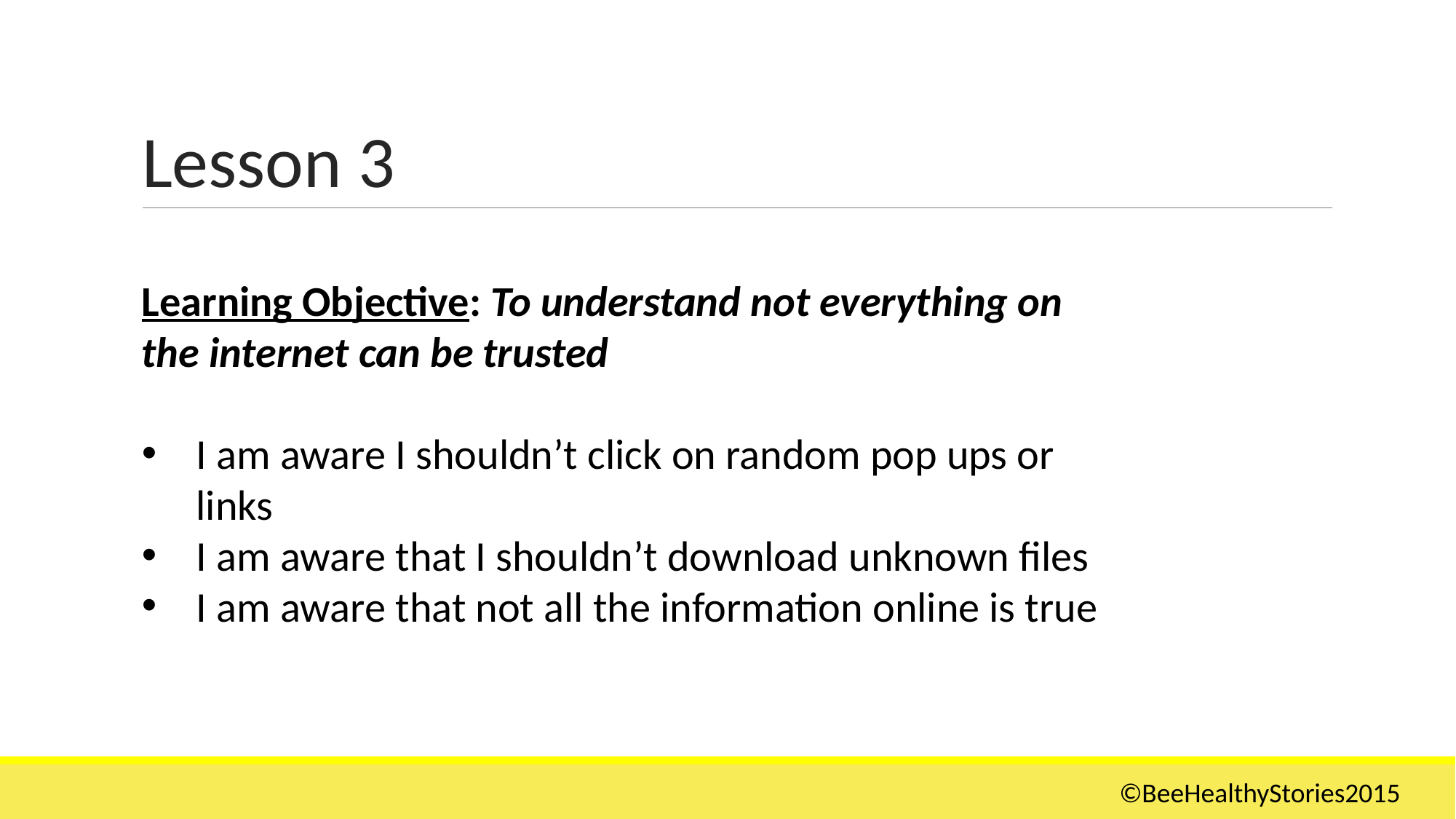

# Lesson 3
Learning Objective: To understand not everything on the internet can be trusted

I am aware I shouldn’t click on random pop ups or links
I am aware that I shouldn’t download unknown files
I am aware that not all the information online is true